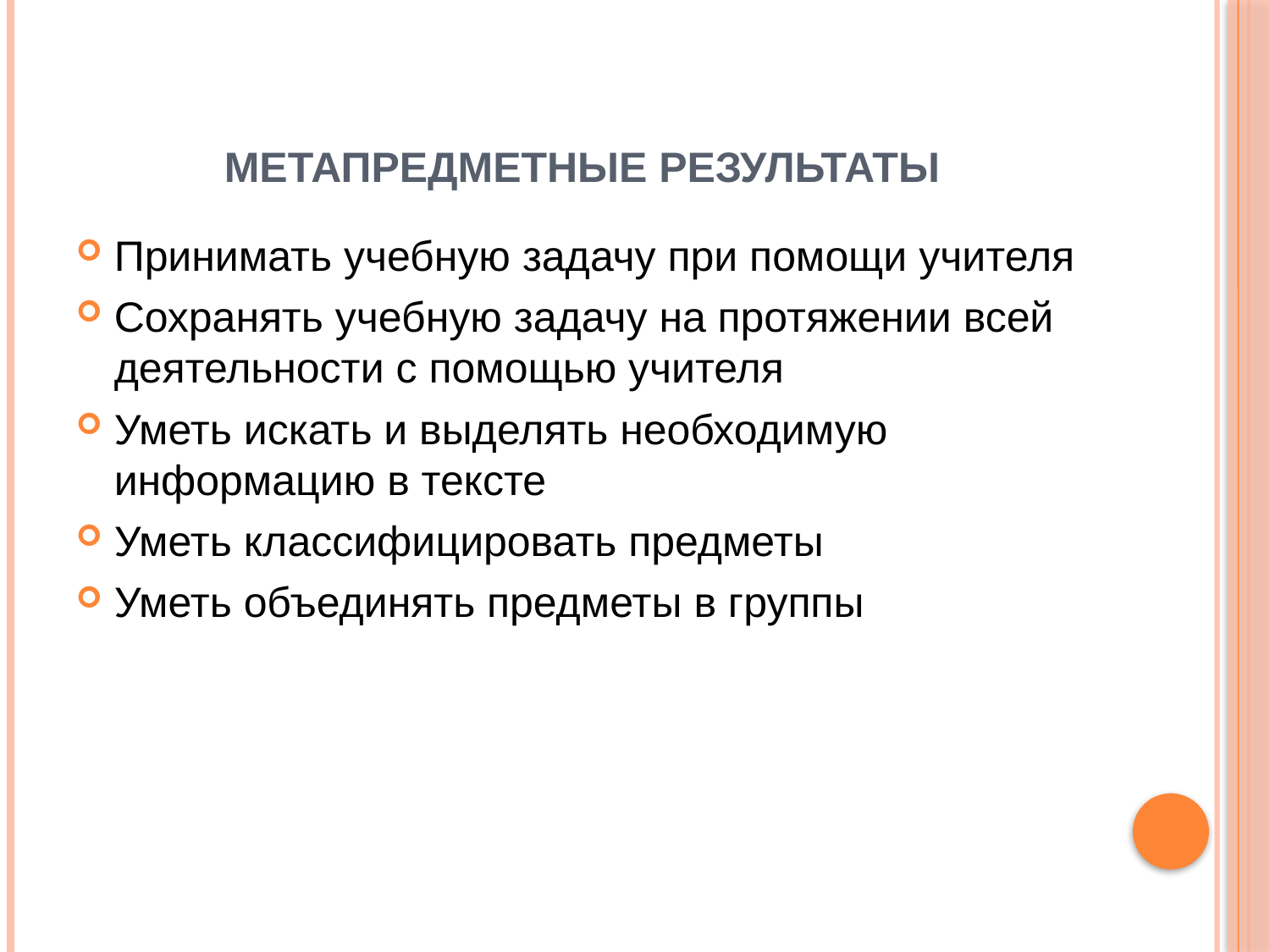

# Метапредметные результаты
Принимать учебную задачу при помощи учителя
Сохранять учебную задачу на протяжении всей деятельности с помощью учителя
Уметь искать и выделять необходимую информацию в тексте
Уметь классифицировать предметы
Уметь объединять предметы в группы